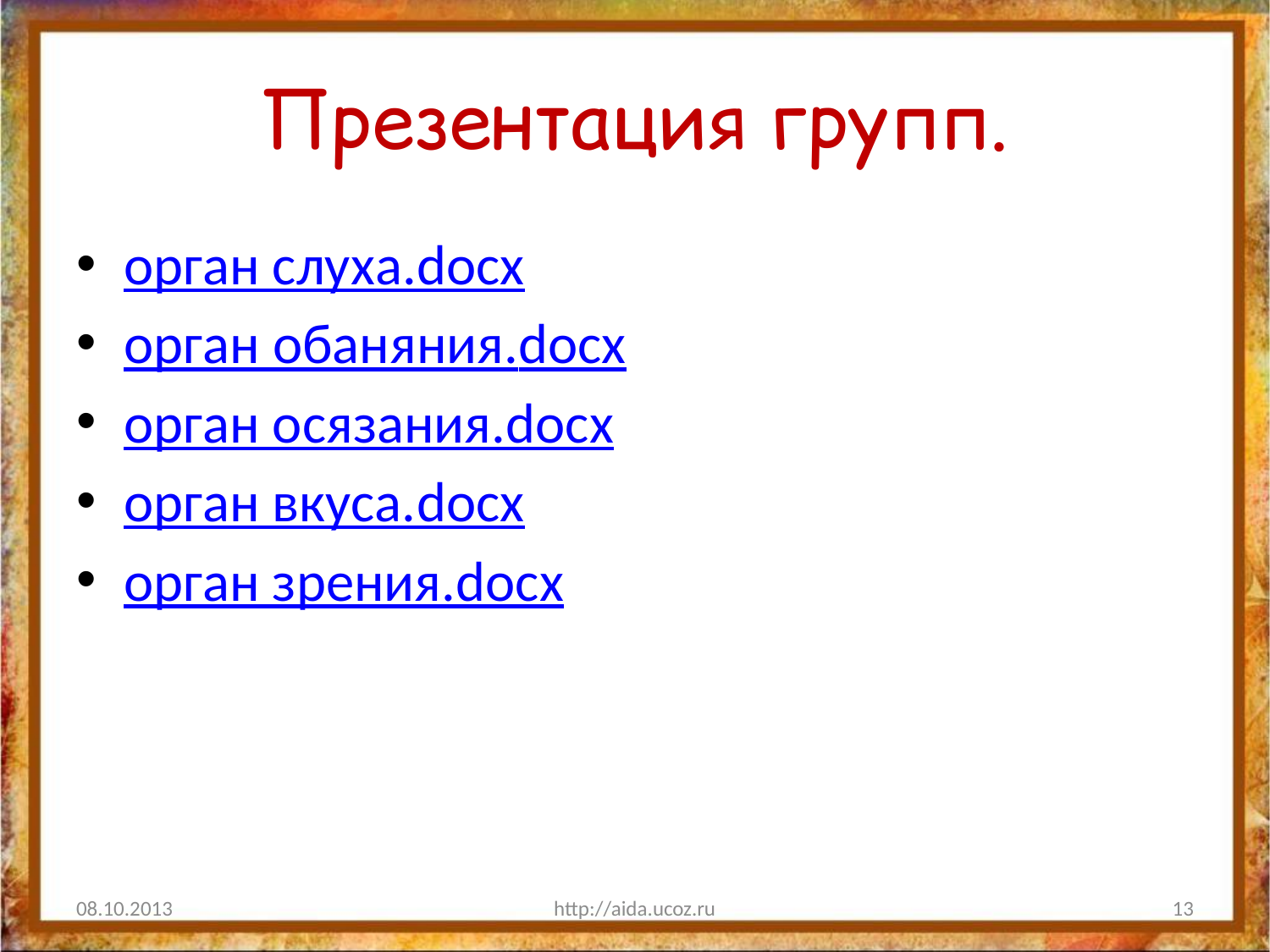

# Презентация групп.
орган слуха.docx
орган обаняния.docx
орган осязания.docx
орган вкуса.docx
орган зрения.docx
08.10.2013
http://aida.ucoz.ru
13